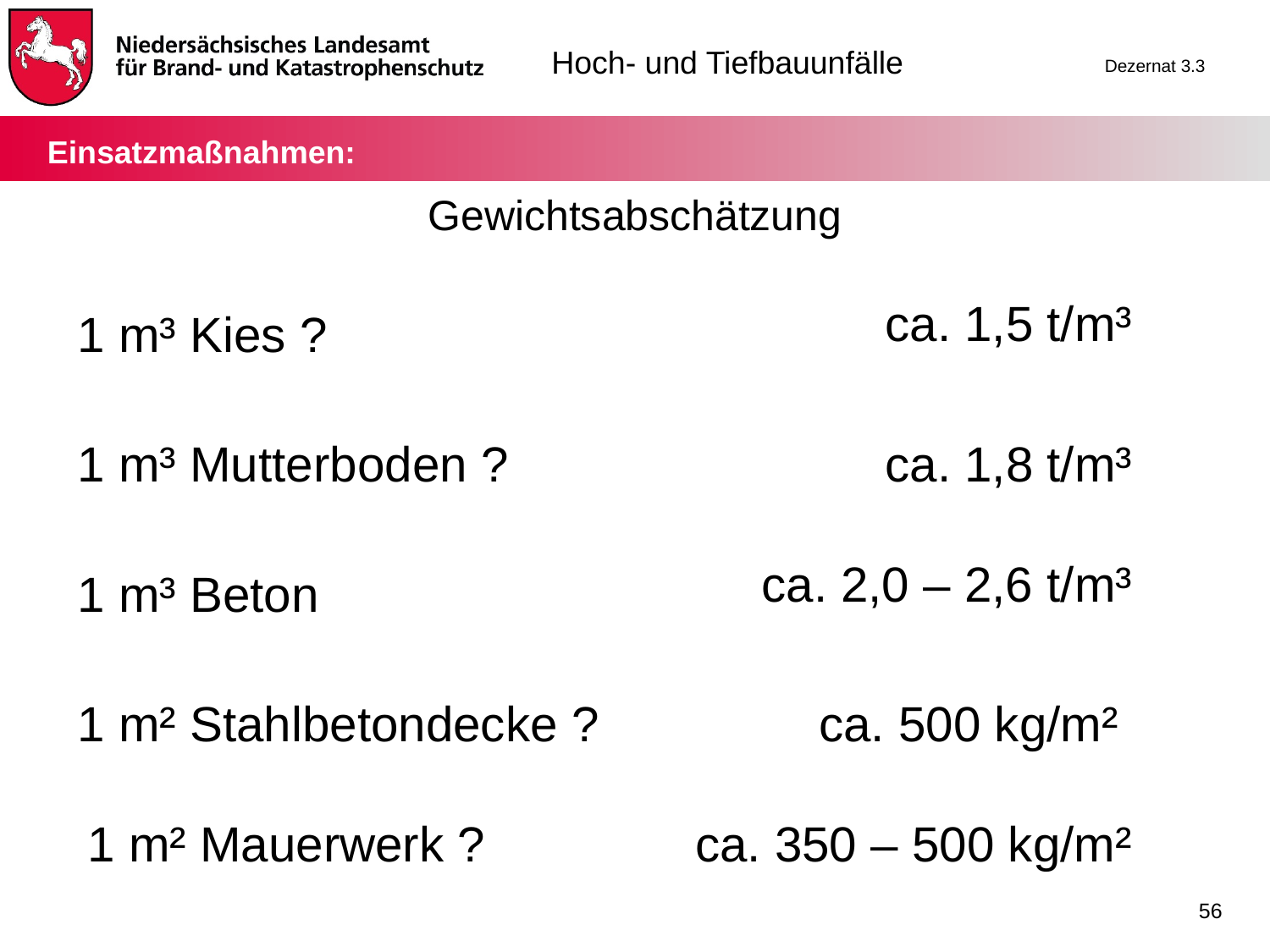

Einsatzmaßnahmen:
Gewichtsabschätzung
ca. 1,5 t/m³
1 m³ Kies ?
1 m³ Mutterboden ?
ca. 1,8 t/m³
ca. 2,0 – 2,6 t/m³
1 m³ Beton
1 m² Stahlbetondecke ?
ca. 500 kg/m²
1 m² Mauerwerk ?
ca. 350 – 500 kg/m²
56